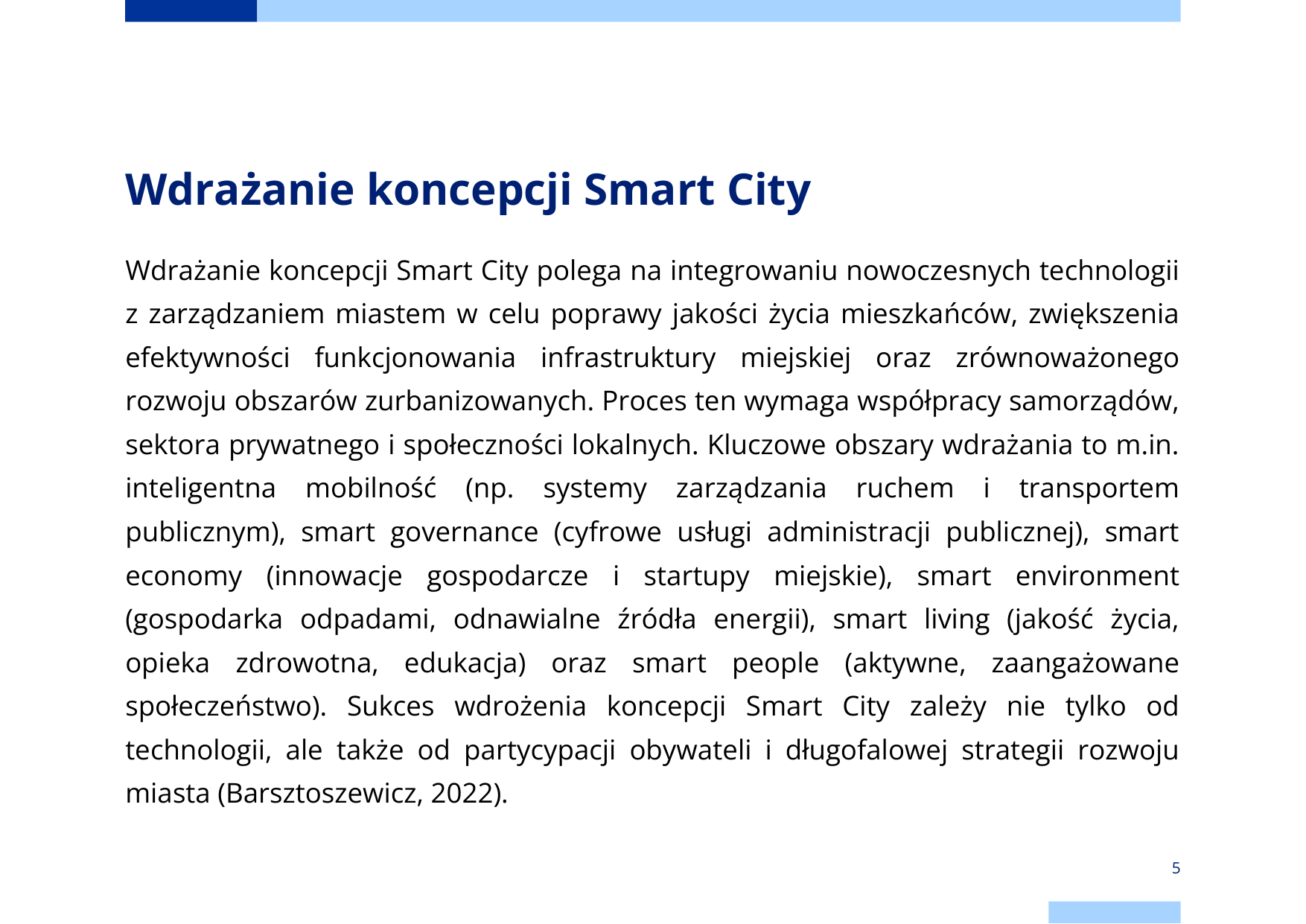

# Wdrażanie koncepcji Smart City
Wdrażanie koncepcji Smart City polega na integrowaniu nowoczesnych technologii z zarządzaniem miastem w celu poprawy jakości życia mieszkańców, zwiększenia efektywności funkcjonowania infrastruktury miejskiej oraz zrównoważonego rozwoju obszarów zurbanizowanych. Proces ten wymaga współpracy samorządów, sektora prywatnego i społeczności lokalnych. Kluczowe obszary wdrażania to m.in. inteligentna mobilność (np. systemy zarządzania ruchem i transportem publicznym), smart governance (cyfrowe usługi administracji publicznej), smart economy (innowacje gospodarcze i startupy miejskie), smart environment (gospodarka odpadami, odnawialne źródła energii), smart living (jakość życia, opieka zdrowotna, edukacja) oraz smart people (aktywne, zaangażowane społeczeństwo). Sukces wdrożenia koncepcji Smart City zależy nie tylko od technologii, ale także od partycypacji obywateli i długofalowej strategii rozwoju miasta (Barsztoszewicz, 2022).
5